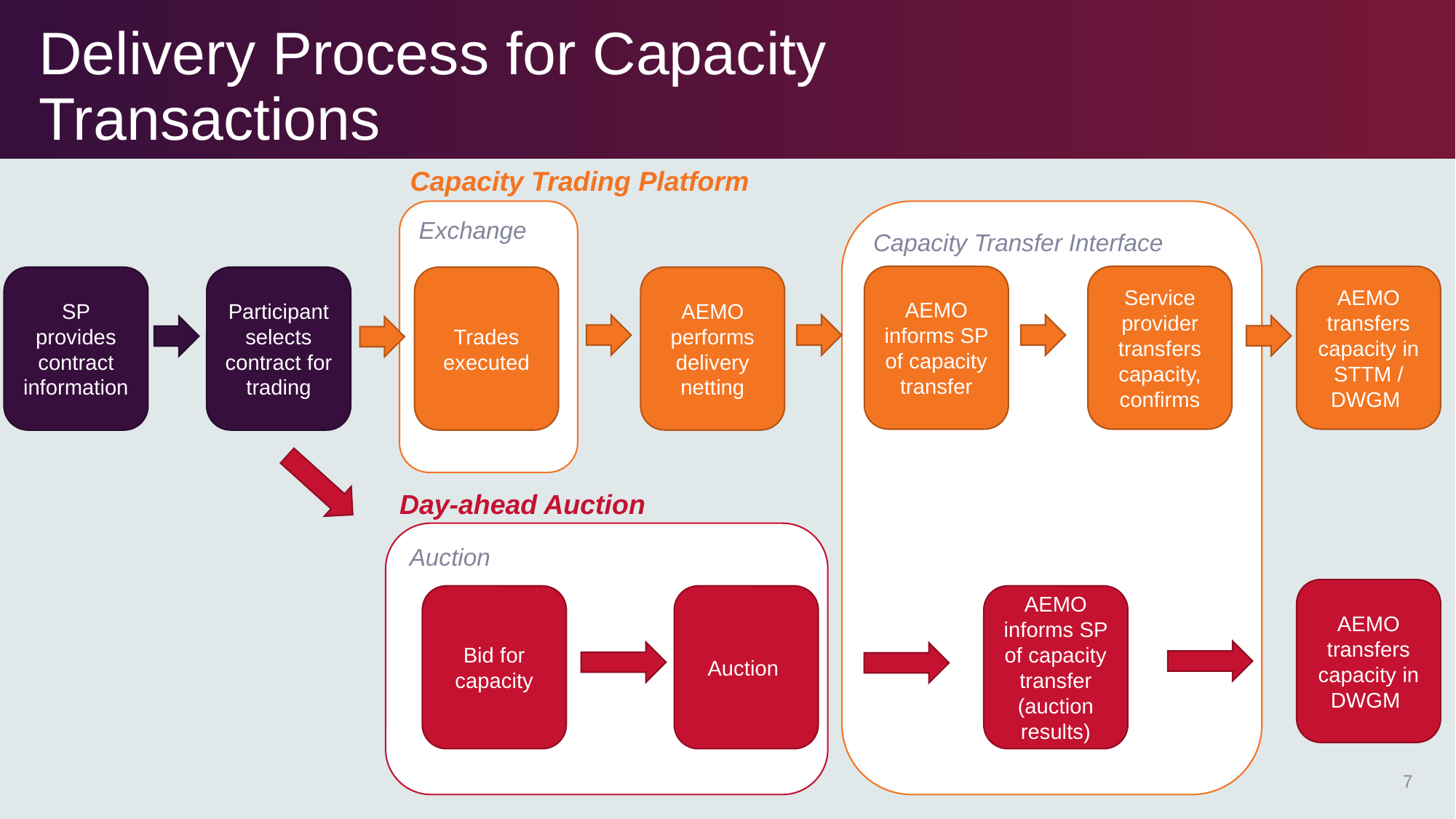

# Delivery Process for Capacity Transactions
Capacity Trading Platform
Exchange
Capacity Transfer Interface
AEMO informs SP of capacity transfer
Service provider transfers capacity, confirms
AEMO transfers capacity in STTM / DWGM
SP provides contract information
Participant selects contract for trading
Trades executed
AEMO performs delivery netting

Day-ahead Auction
Auction
AEMO transfers capacity in DWGM
Bid for capacity
Auction
AEMO informs SP of capacity transfer (auction results)

7